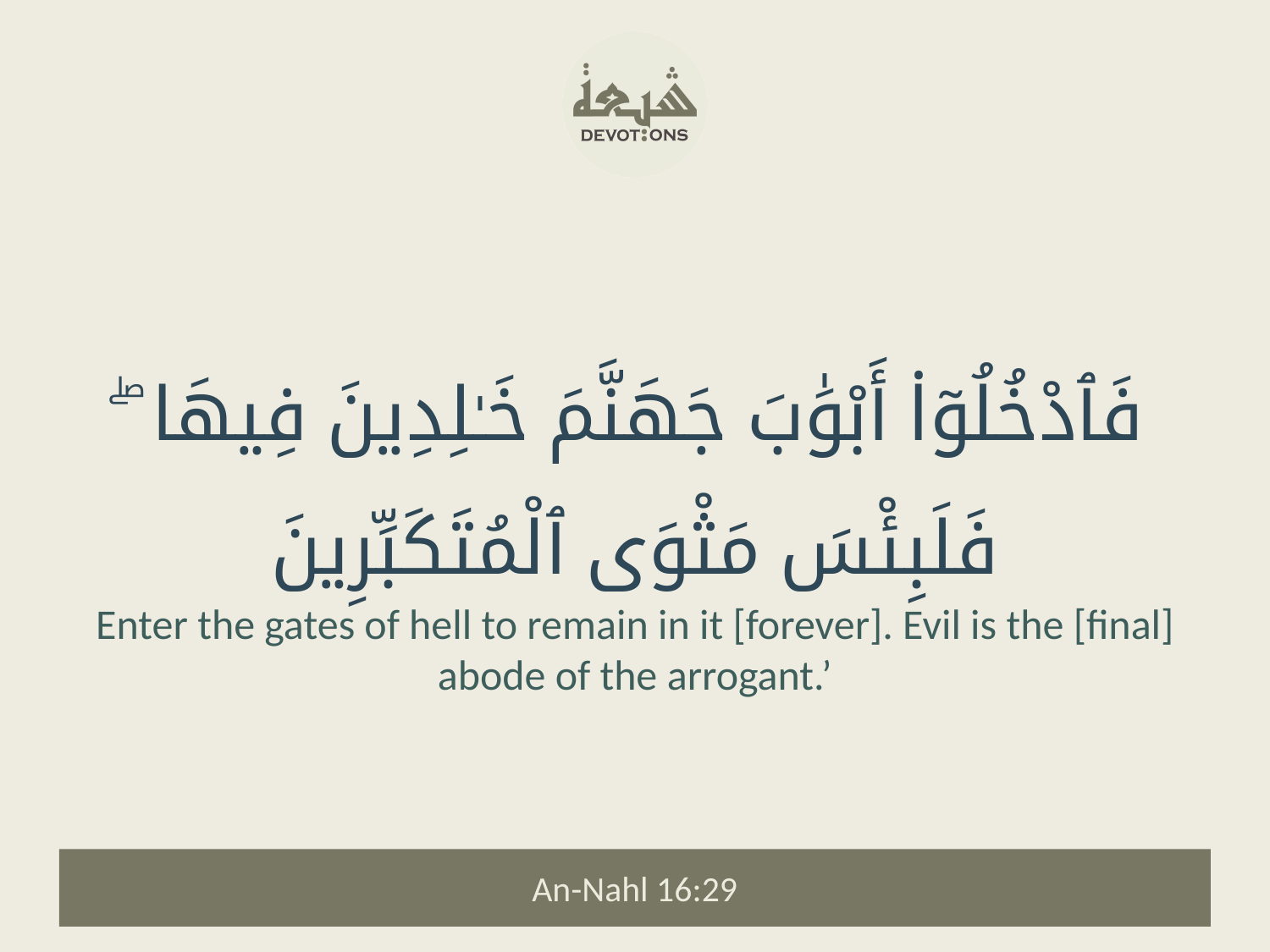

فَٱدْخُلُوٓا۟ أَبْوَٰبَ جَهَنَّمَ خَـٰلِدِينَ فِيهَا ۖ فَلَبِئْسَ مَثْوَى ٱلْمُتَكَبِّرِينَ
Enter the gates of hell to remain in it [forever]. Evil is the [final] abode of the arrogant.’
An-Nahl 16:29